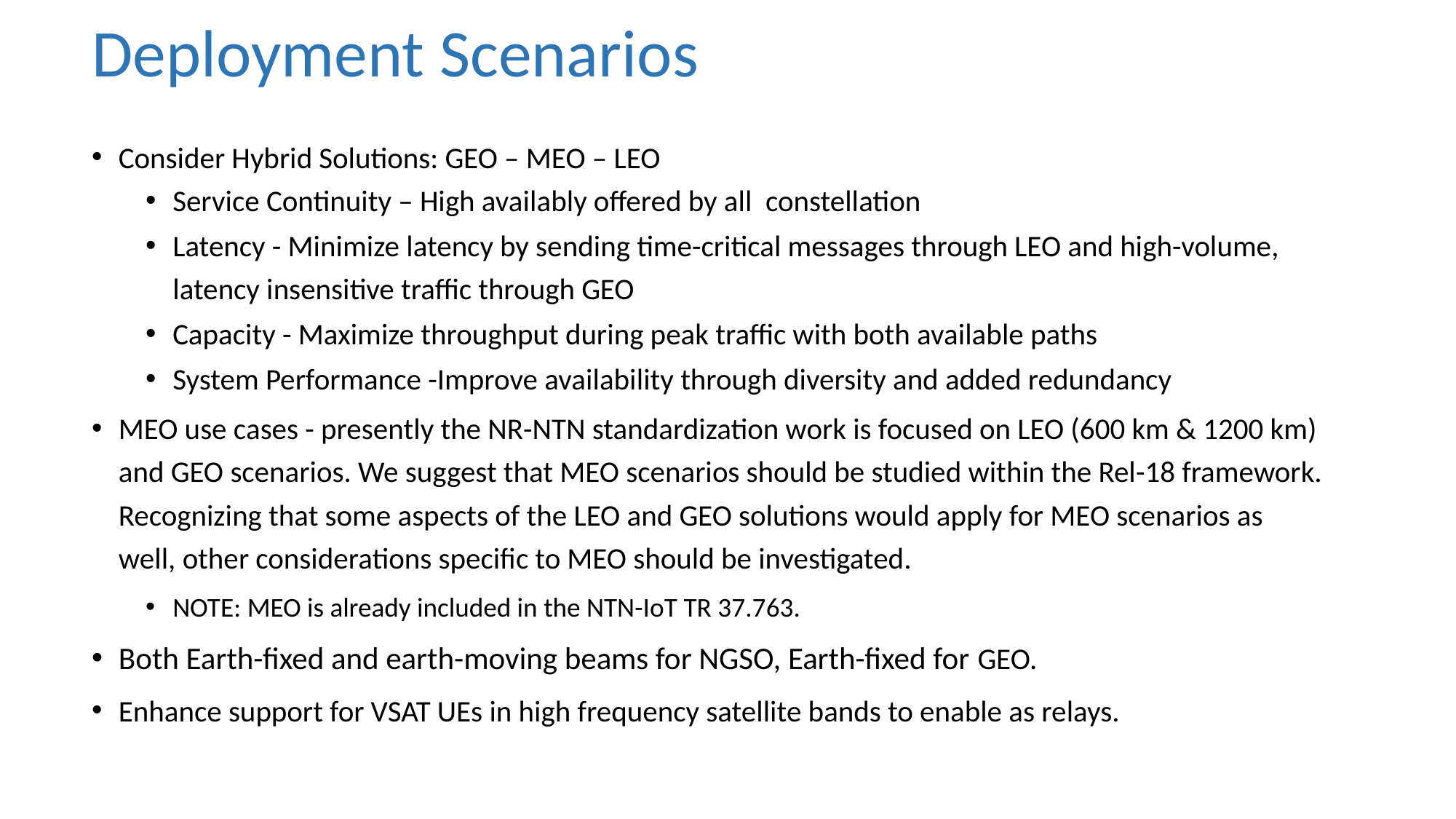

Deployment Scenarios
Consider Hybrid Solutions: GEO – MEO – LEO
Service Continuity – High availably offered by all  constellation
Latency - Minimize latency by sending time-critical messages through LEO and high-volume, latency insensitive traffic through GEO
Capacity - Maximize throughput during peak traffic with both available paths
System Performance -Improve availability through diversity and added redundancy
MEO use cases - presently the NR-NTN standardization work is focused on LEO (600 km & 1200 km) and GEO scenarios. We suggest that MEO scenarios should be studied within the Rel-18 framework. Recognizing that some aspects of the LEO and GEO solutions would apply for MEO scenarios as well, other considerations specific to MEO should be investigated.
NOTE: MEO is already included in the NTN-IoT TR 37.763.
Both Earth-fixed and earth-moving beams for NGSO, Earth-fixed for GEO.
Enhance support for VSAT UEs in high frequency satellite bands to enable as relays.